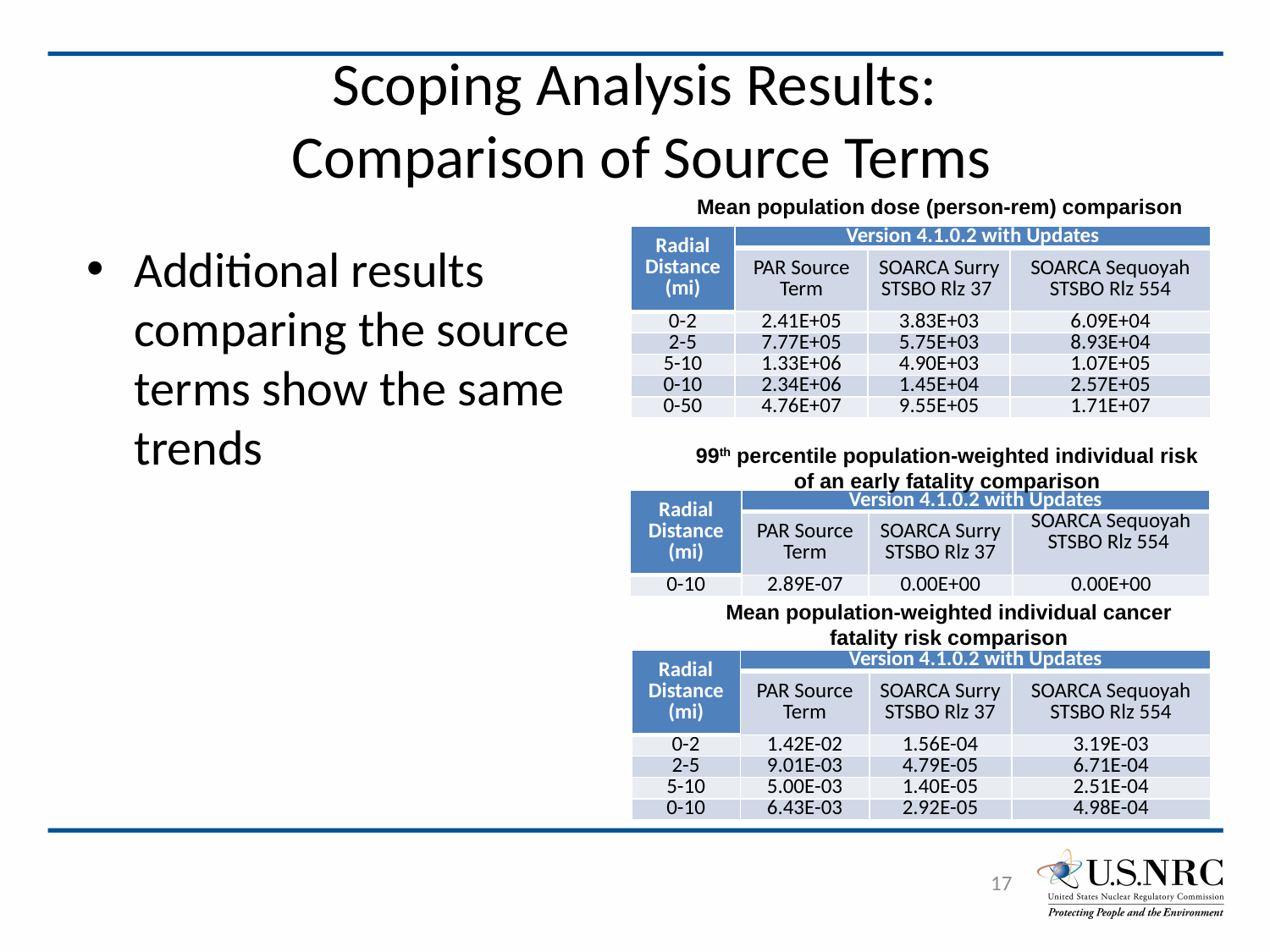

# Scoping Analysis Results: Comparison of Source Terms
Mean population dose (person-rem) comparison
| Radial Distance (mi) | Version 4.1.0.2 with Updates |  |  |
| --- | --- | --- | --- |
|  | PAR Source Term | SOARCA Surry STSBO Rlz 37 | SOARCA Sequoyah STSBO Rlz 554 |
| 0-2 | 2.41E+05 | 3.83E+03 | 6.09E+04 |
| 2-5 | 7.77E+05 | 5.75E+03 | 8.93E+04 |
| 5-10 | 1.33E+06 | 4.90E+03 | 1.07E+05 |
| 0-10 | 2.34E+06 | 1.45E+04 | 2.57E+05 |
| 0-50 | 4.76E+07 | 9.55E+05 | 1.71E+07 |
Additional results comparing the source terms show the same trends
99th percentile population-weighted individual risk of an early fatality comparison
| Radial Distance (mi) | Version 4.1.0.2 with Updates |  |  |
| --- | --- | --- | --- |
|  | PAR Source Term | SOARCA Surry STSBO Rlz 37 | SOARCA Sequoyah STSBO Rlz 554 |
| 0-10 | 2.89E-07 | 0.00E+00 | 0.00E+00 |
Mean population-weighted individual cancer fatality risk comparison
| Radial Distance (mi) | Version 4.1.0.2 with Updates |  |  |
| --- | --- | --- | --- |
|  | PAR Source Term | SOARCA Surry STSBO Rlz 37 | SOARCA Sequoyah STSBO Rlz 554 |
| 0-2 | 1.42E-02 | 1.56E-04 | 3.19E-03 |
| 2-5 | 9.01E-03 | 4.79E-05 | 6.71E-04 |
| 5-10 | 5.00E-03 | 1.40E-05 | 2.51E-04 |
| 0-10 | 6.43E-03 | 2.92E-05 | 4.98E-04 |
17